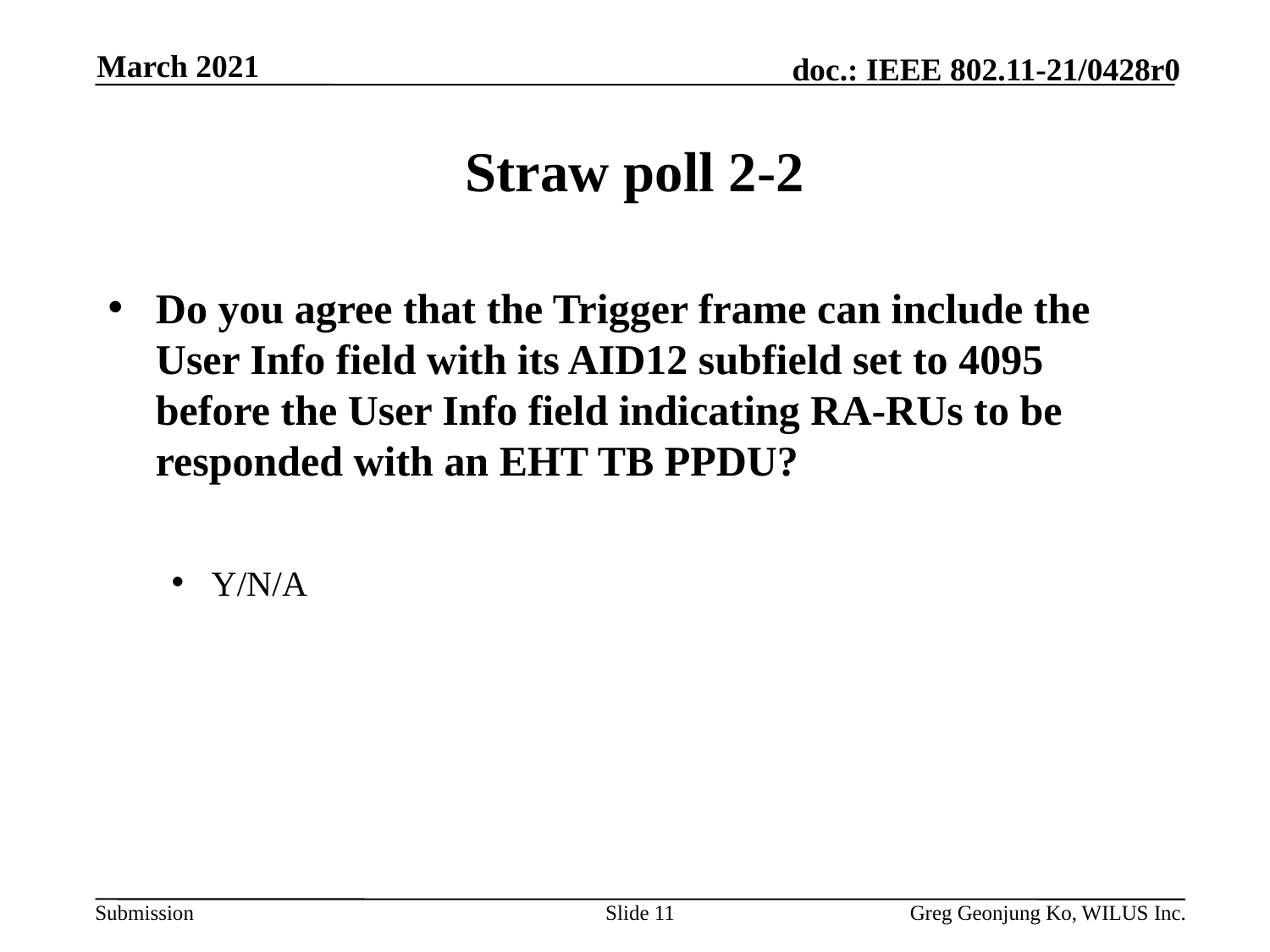

March 2021
# Straw poll 2-2
Do you agree that the Trigger frame can include the User Info field with its AID12 subfield set to 4095 before the User Info field indicating RA-RUs to be responded with an EHT TB PPDU?

Y/N/A
Slide 11
Greg Geonjung Ko, WILUS Inc.